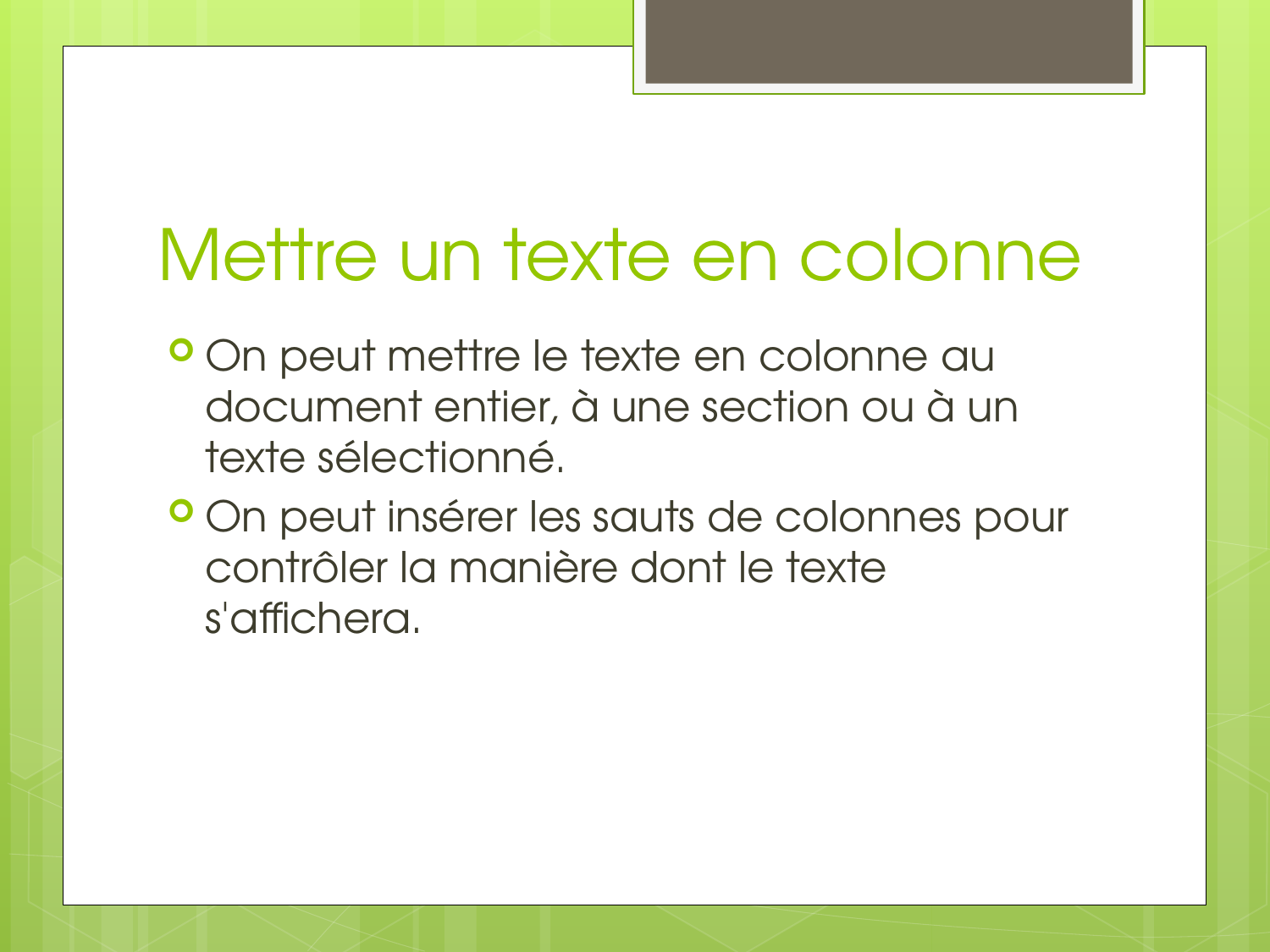

# Mettre un texte en colonne
On peut mettre le texte en colonne au document entier, à une section ou à un texte sélectionné.
On peut insérer les sauts de colonnes pour contrôler la manière dont le texte s'affichera.